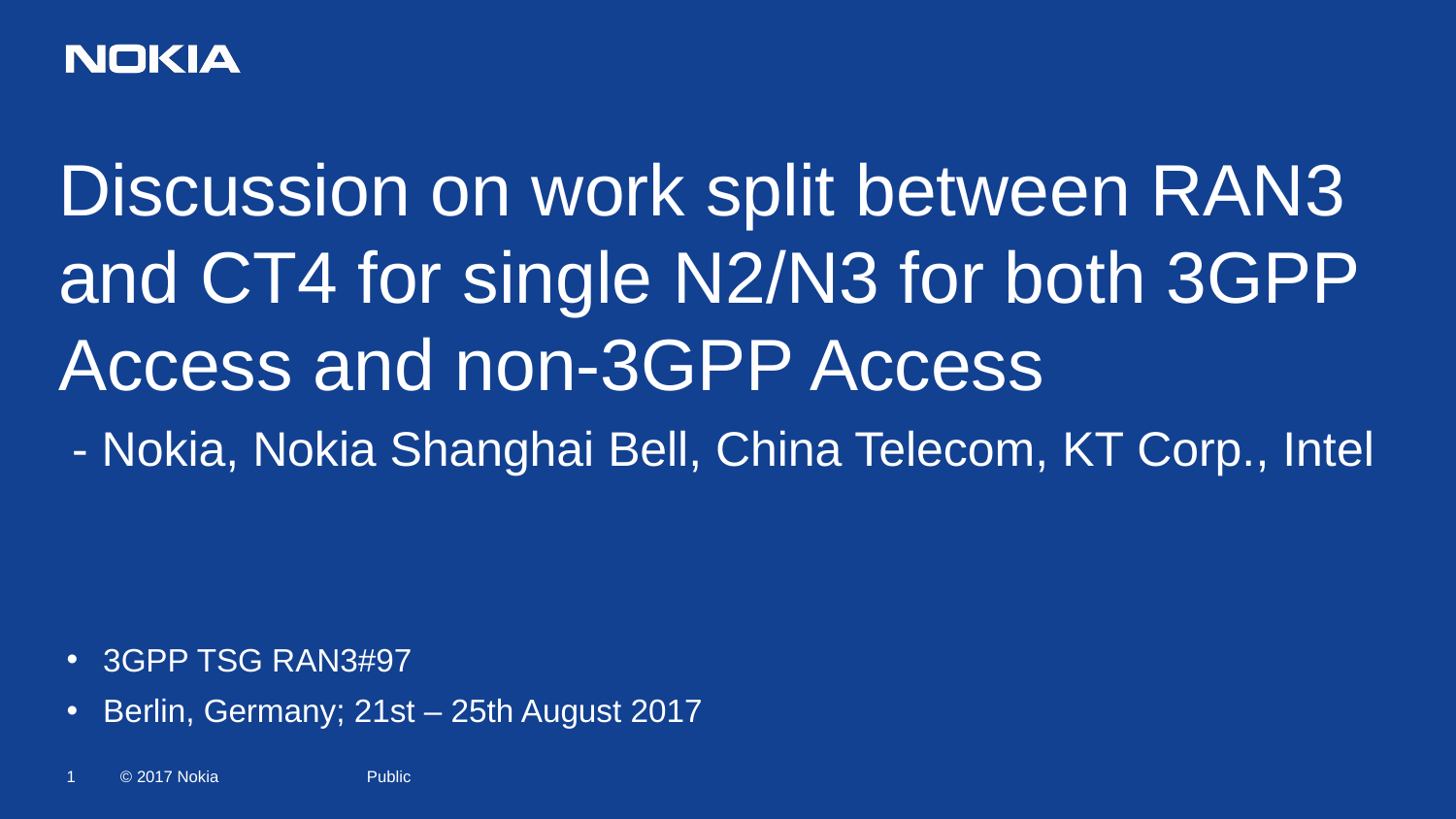

Discussion on work split between RAN3 and CT4 for single N2/N3 for both 3GPP Access and non-3GPP Access
 - Nokia, Nokia Shanghai Bell, China Telecom, KT Corp., Intel

3GPP TSG RAN3#97
Berlin, Germany; 21st – 25th August 2017
Public